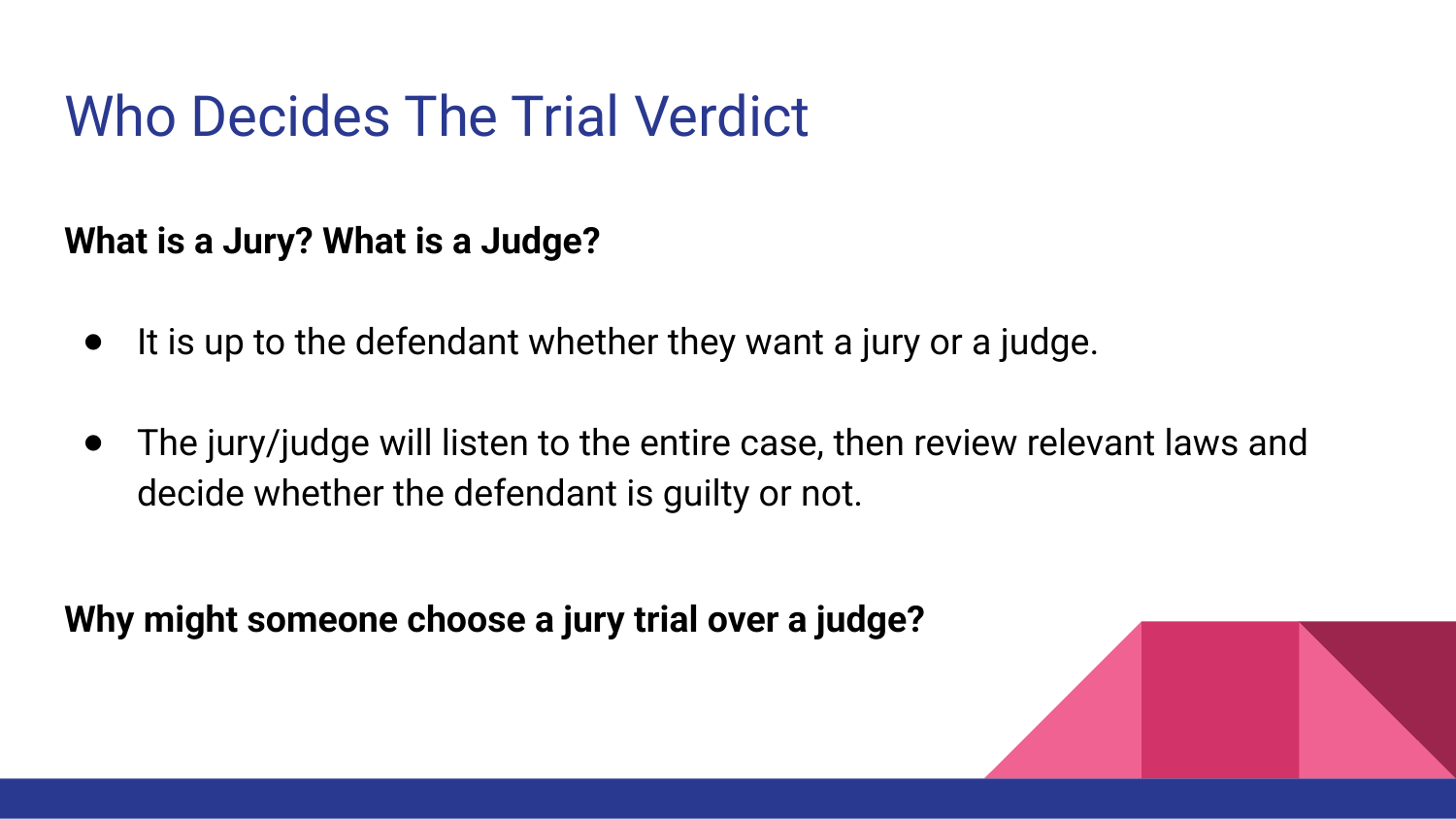

# Who Decides The Trial Verdict
What is a Jury? What is a Judge?

It is up to the defendant whether they want a jury or a judge.

The jury/judge will listen to the entire case, then review relevant laws and decide whether the defendant is guilty or not.

Why might someone choose a jury trial over a judge?